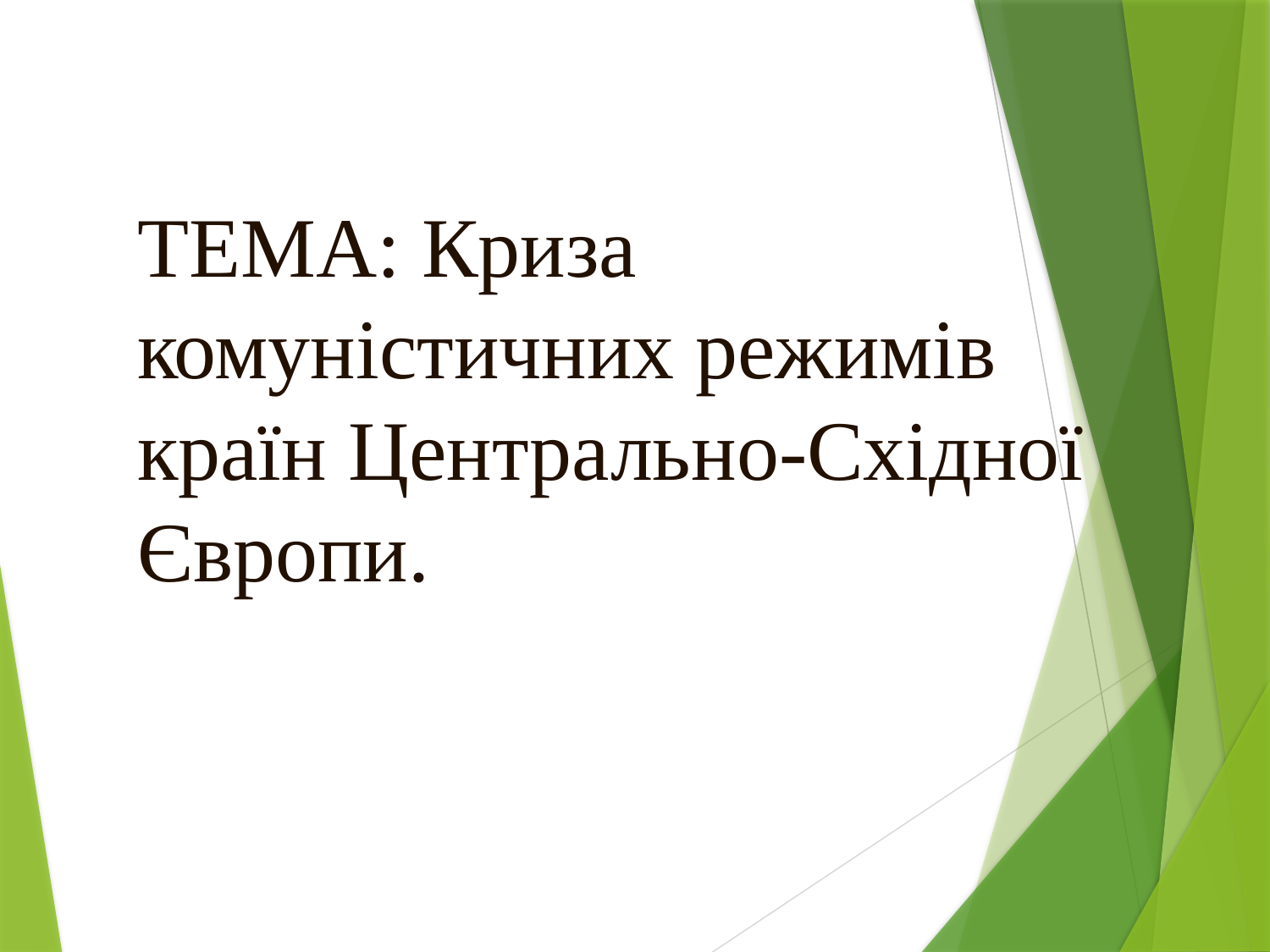

ТЕМА: Криза комуністичних режимів країн Центрально-Східної Європи.